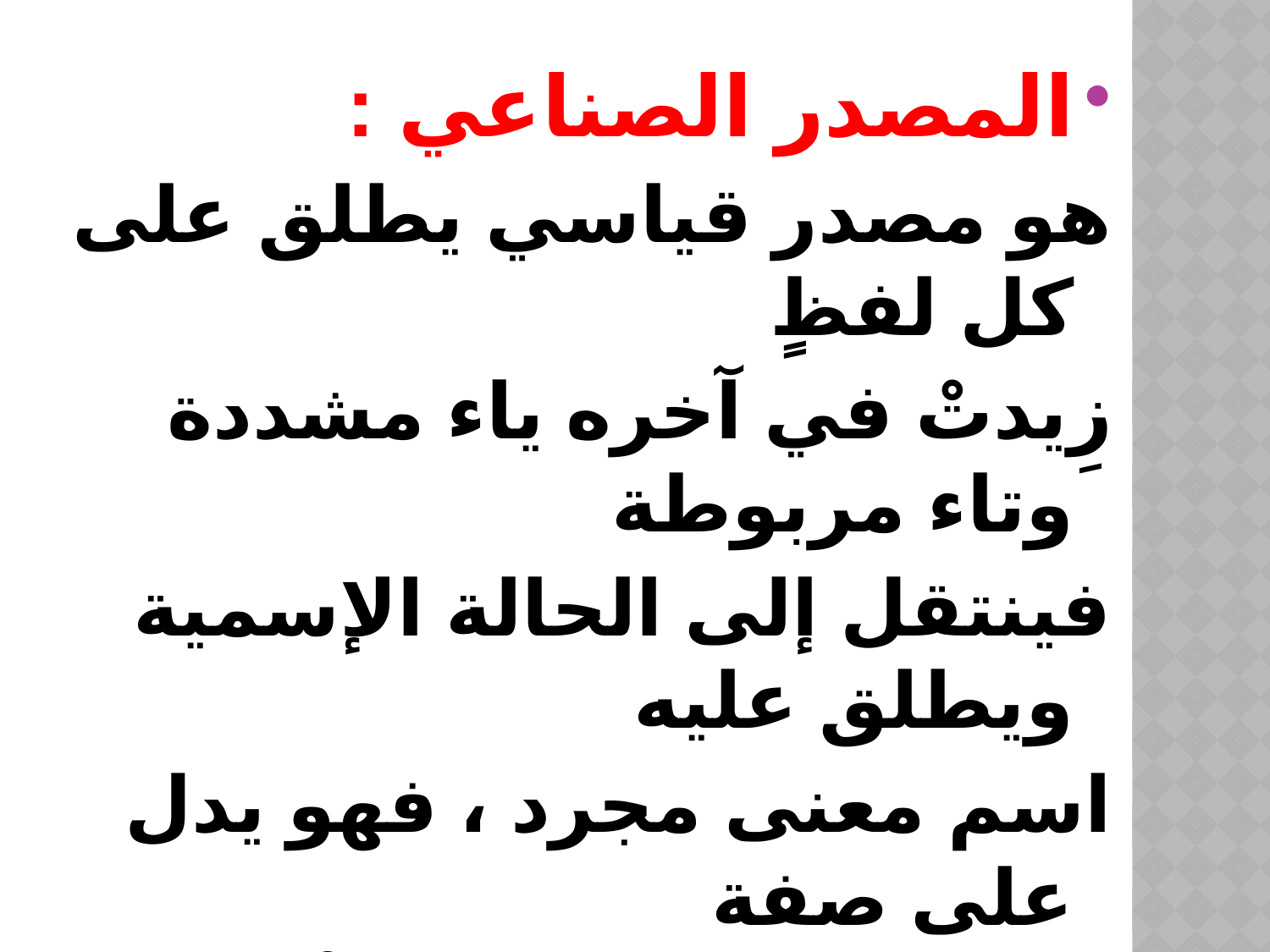

المصدر الصناعي :
هو مصدر قياسي يطلق على كل لفظٍ
زِيدتْ في آخره ياء مشددة وتاء مربوطة
فينتقل إلى الحالة الإسمية ويطلق عليه
اسم معنى مجرد ، فهو يدل على صفة
اللفظ الذي صُنع منه أو على مافيه
من خصائص . مثل : وطنية ، جاهلية ، علمانية